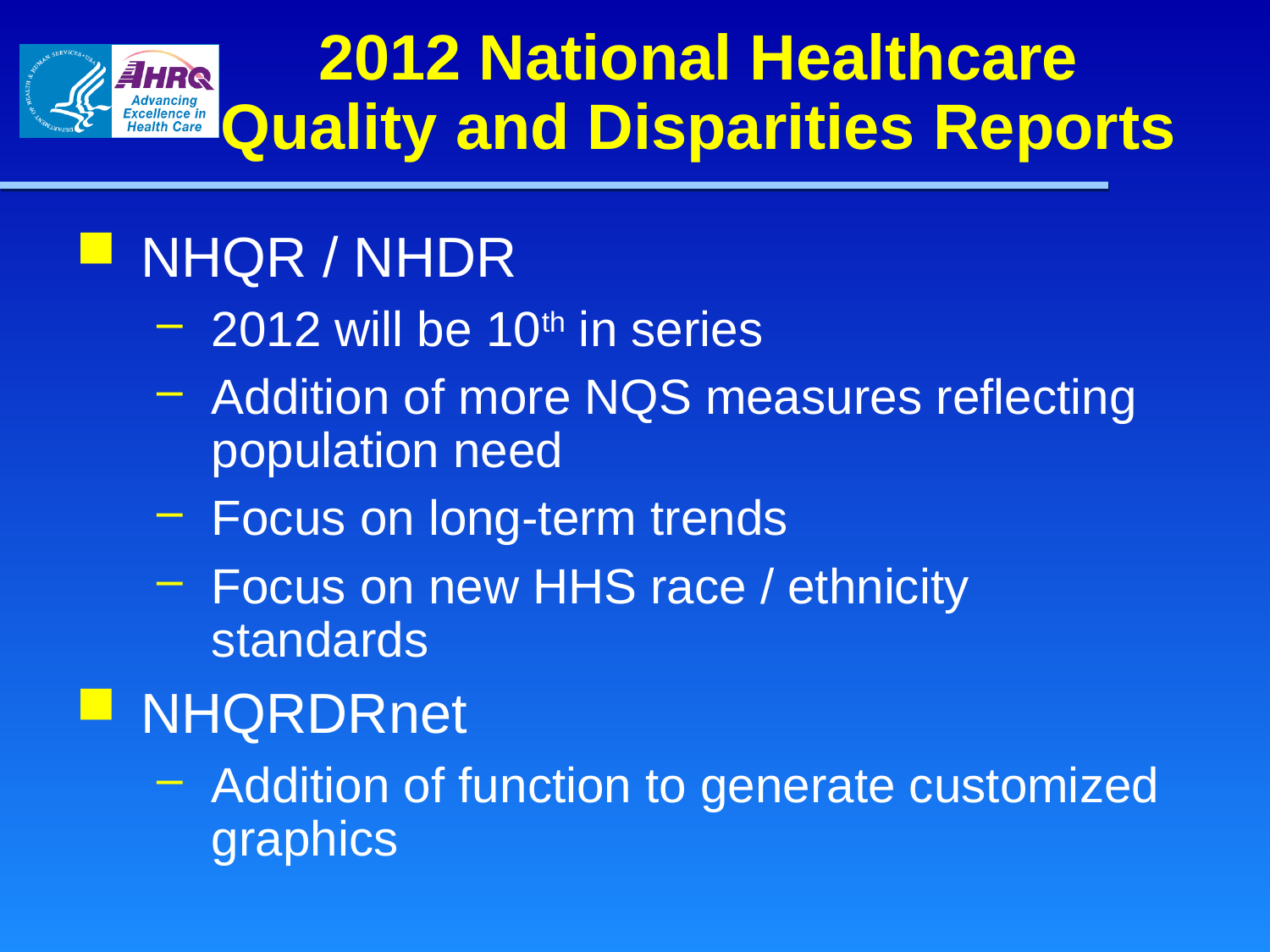

# 2012 National Healthcare Quality and Disparities Reports
NHQR / NHDR
2012 will be 10th in series
Addition of more NQS measures reflecting population need
Focus on long-term trends
Focus on new HHS race / ethnicity standards
NHQRDRnet
Addition of function to generate customized graphics